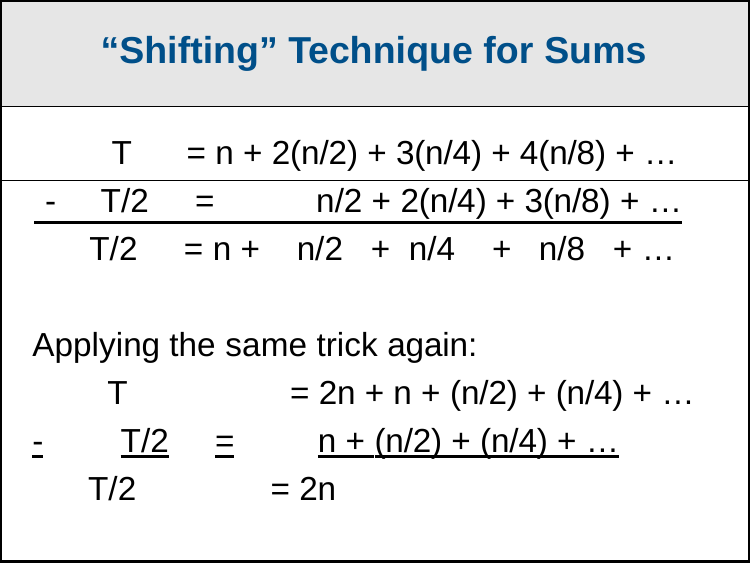

| “Shifting” Technique for Sums |  |
| --- | --- |
| T = n + 2(n/2) + 3(n/4) + 4(n/8) + … |  |
| - T/2 = n/2 + 2(n/4) + 3(n/8) + … |  |
| T/2 = n + n/2 + n/4 + n/8 + … |  |
| Applying the same trick again: |  |
| T = 2n + n + (n/2) + (n/4) + … |  |
| - T/2 = n + (n/2) + (n/4) + … |  |
| T/2 = 2n |  |
|  |  |